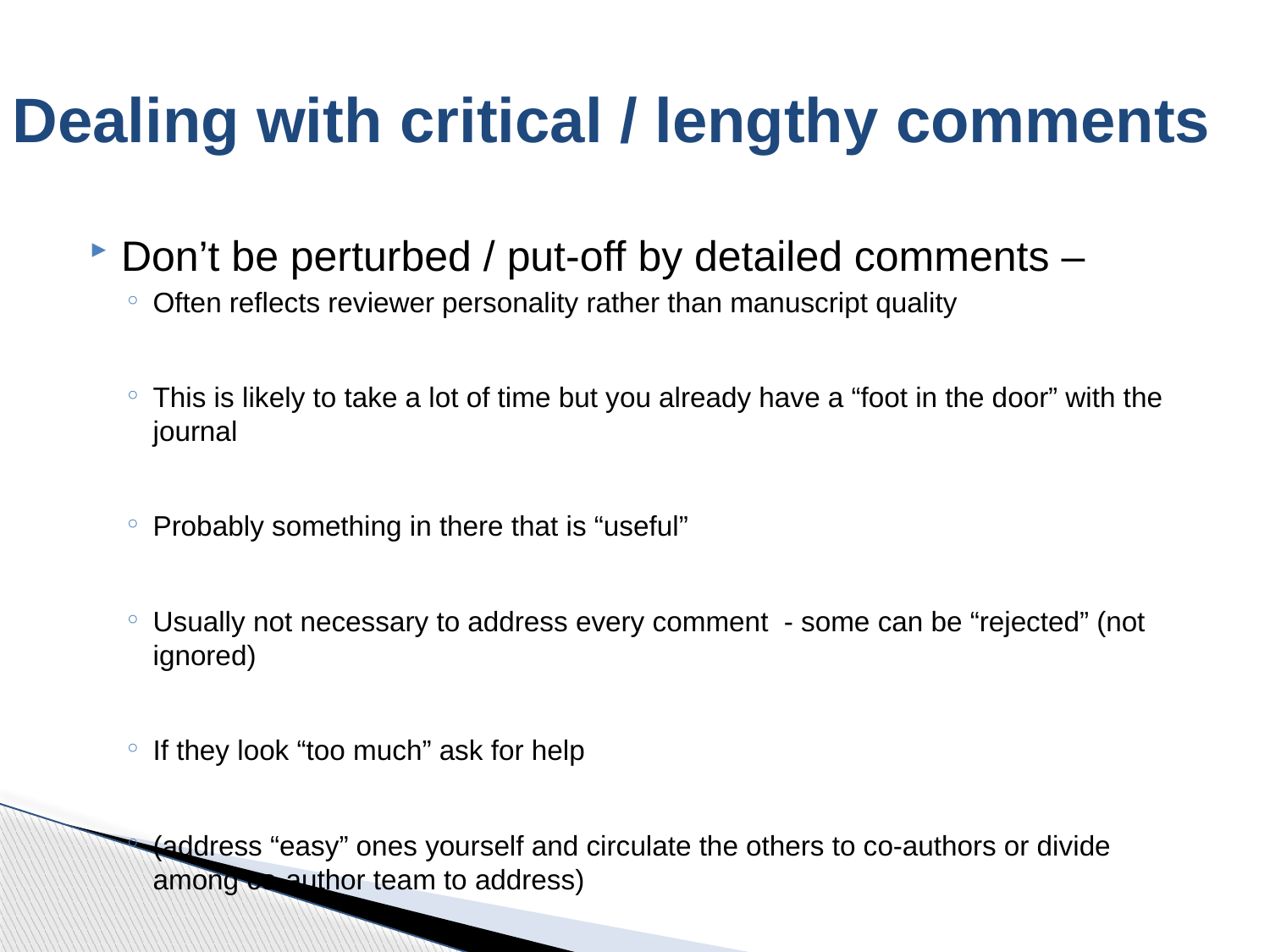

# Dealing with critical / lengthy comments
Don’t be perturbed / put-off by detailed comments –
Often reflects reviewer personality rather than manuscript quality

This is likely to take a lot of time but you already have a “foot in the door” with the journal

Probably something in there that is “useful”

Usually not necessary to address every comment  - some can be “rejected” (not ignored)

If they look “too much” ask for help

(address “easy” ones yourself and circulate the others to co-authors or divide among co-author team to address)